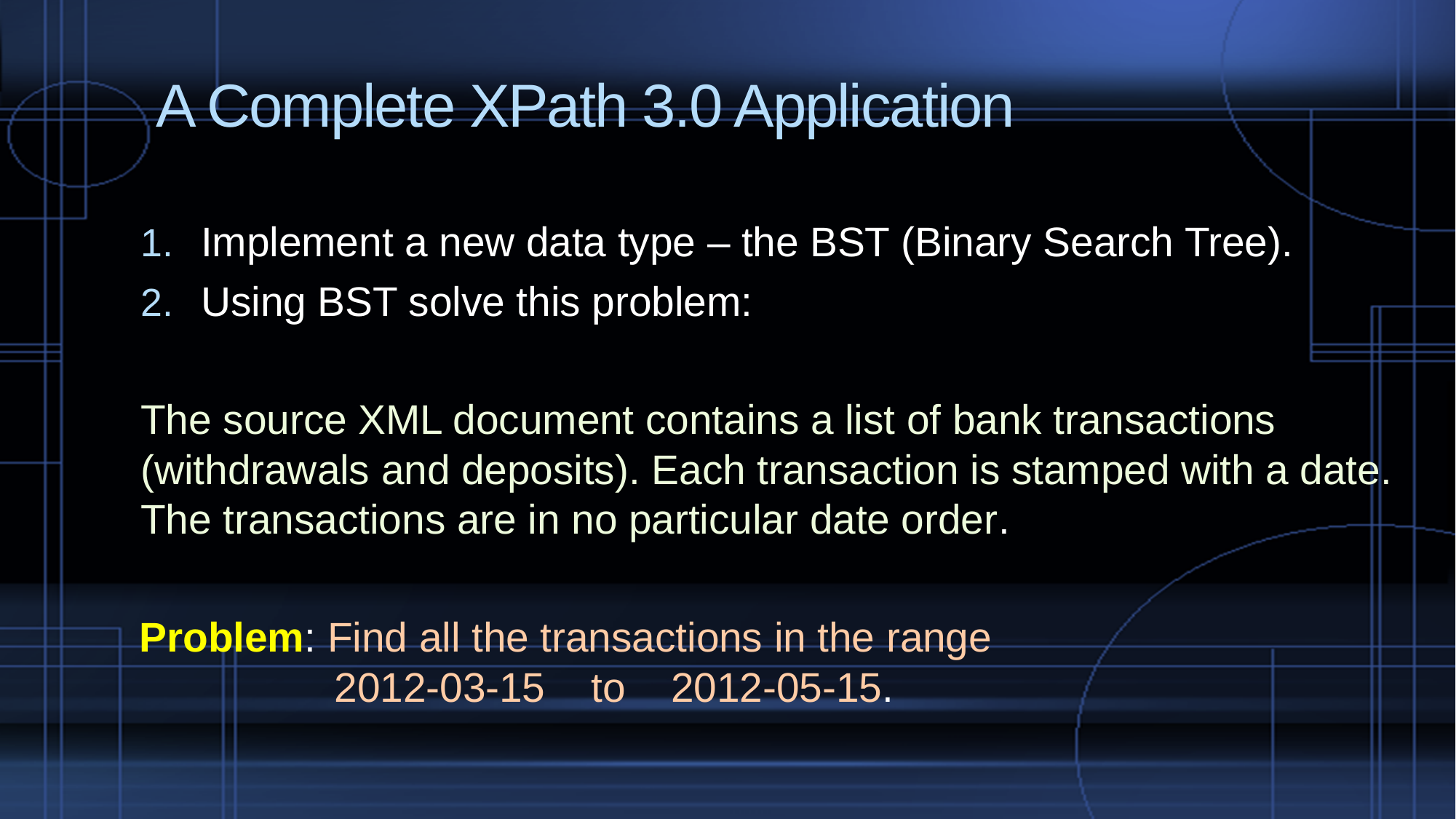

# A Complete XPath 3.0 Application
Implement a new data type – the BST (Binary Search Tree).
Using BST solve this problem:

The source XML document contains a list of bank transactions (withdrawals and deposits). Each transaction is stamped with a date.
The transactions are in no particular date order.

Problem: Find all the transactions in the range
2012-03-15    to    2012-05-15.